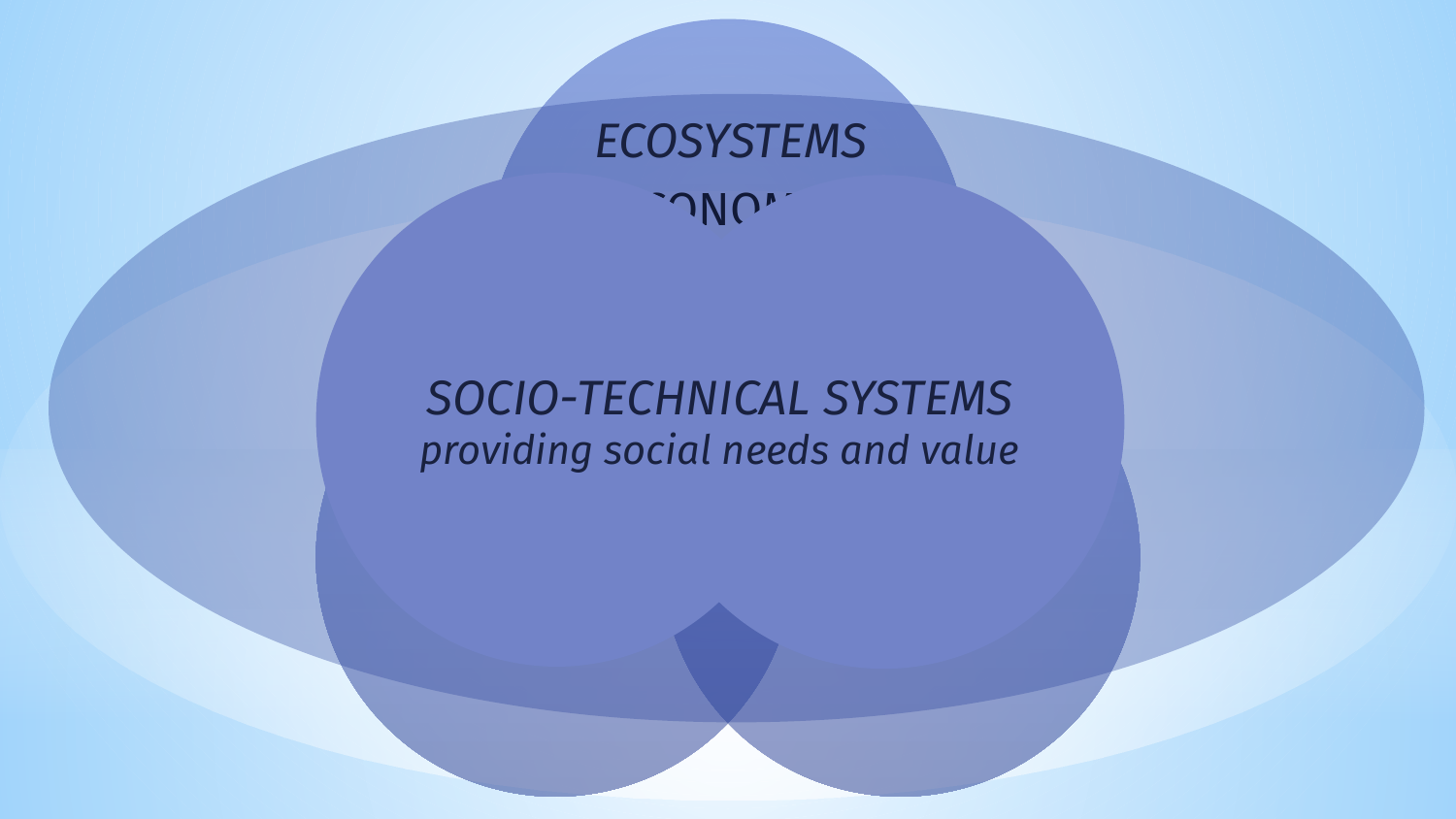

ECONOMIC
ENVIRONMENT
SOCIAL

ECOSYSTEMS
SOCIO-TECHNICAL SYSTEMS
providing social needs and value